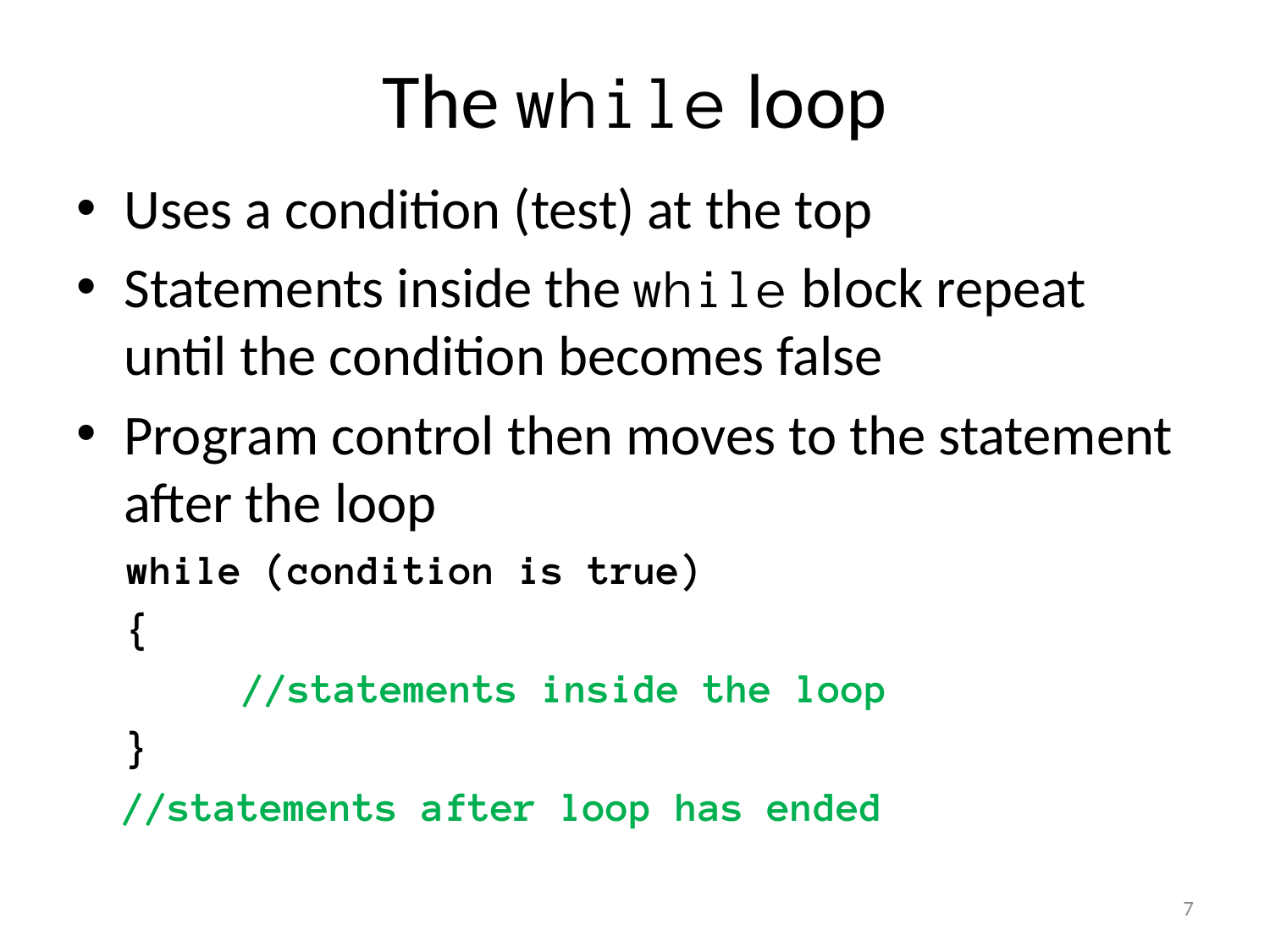

# The while loop
Uses a condition (test) at the top
Statements inside the while block repeat until the condition becomes false
Program control then moves to the statement after the loop
while (condition is true)
{
     //statements inside the loop
}
  //statements after loop has ended
7